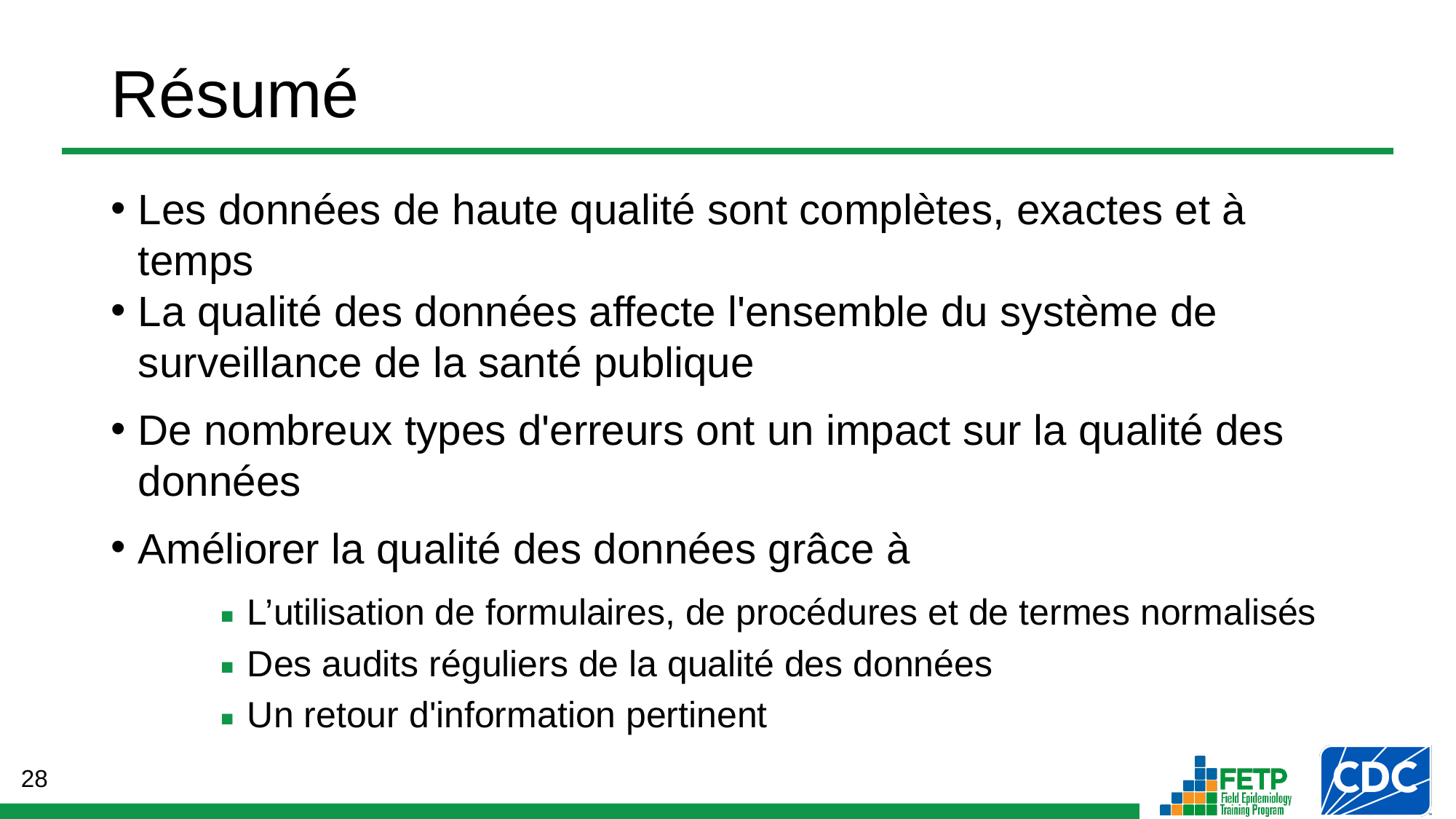

# Résumé
Les données de haute qualité sont complètes, exactes et à temps
La qualité des données affecte l'ensemble du système de surveillance de la santé publique
De nombreux types d'erreurs ont un impact sur la qualité des données
Améliorer la qualité des données grâce à
L’utilisation de formulaires, de procédures et de termes normalisés
Des audits réguliers de la qualité des données
Un retour d'information pertinent